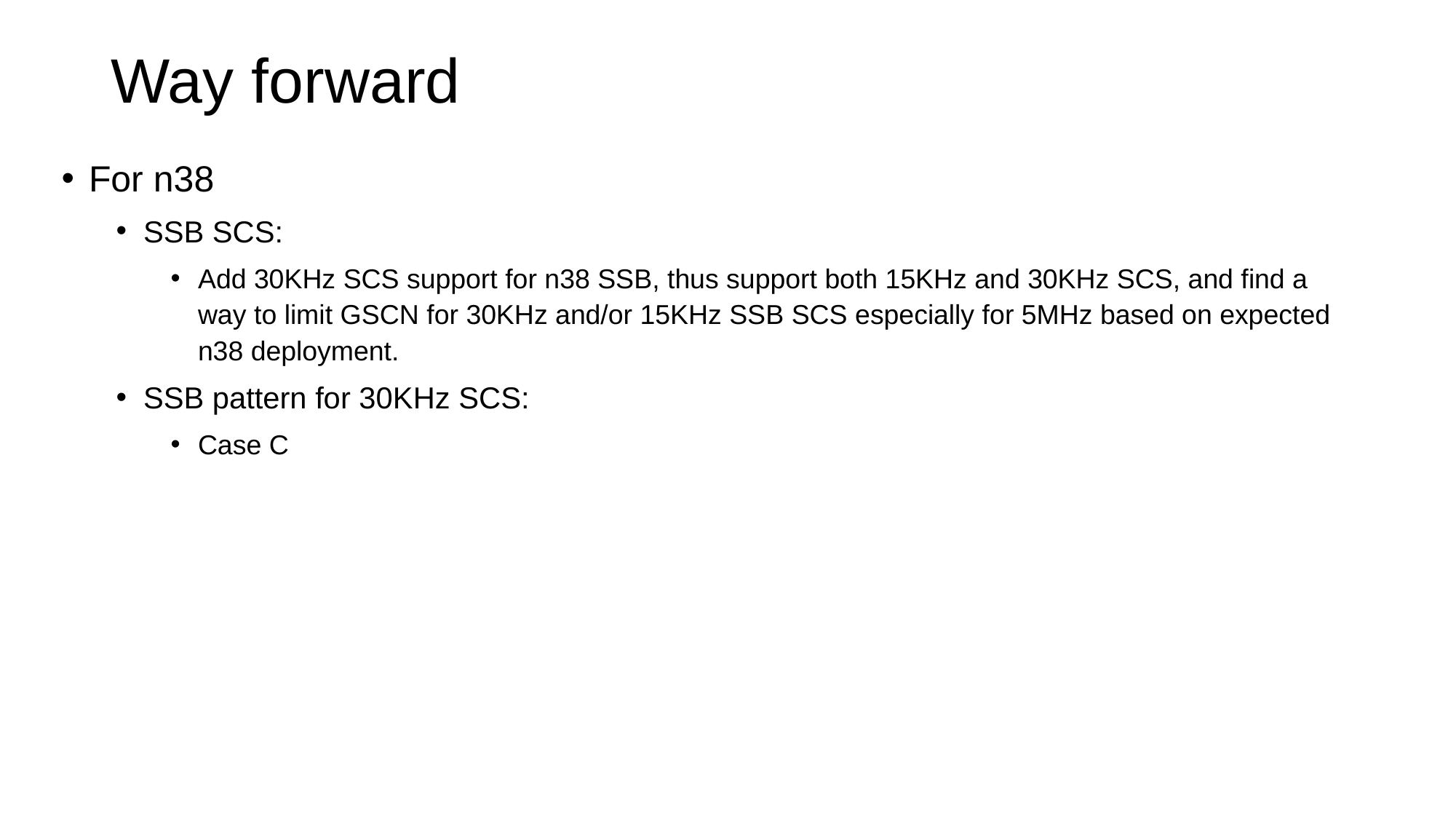

# Way forward
For n38
SSB SCS:
Add 30KHz SCS support for n38 SSB, thus support both 15KHz and 30KHz SCS, and find a way to limit GSCN for 30KHz and/or 15KHz SSB SCS especially for 5MHz based on expected n38 deployment.
SSB pattern for 30KHz SCS:
Case C